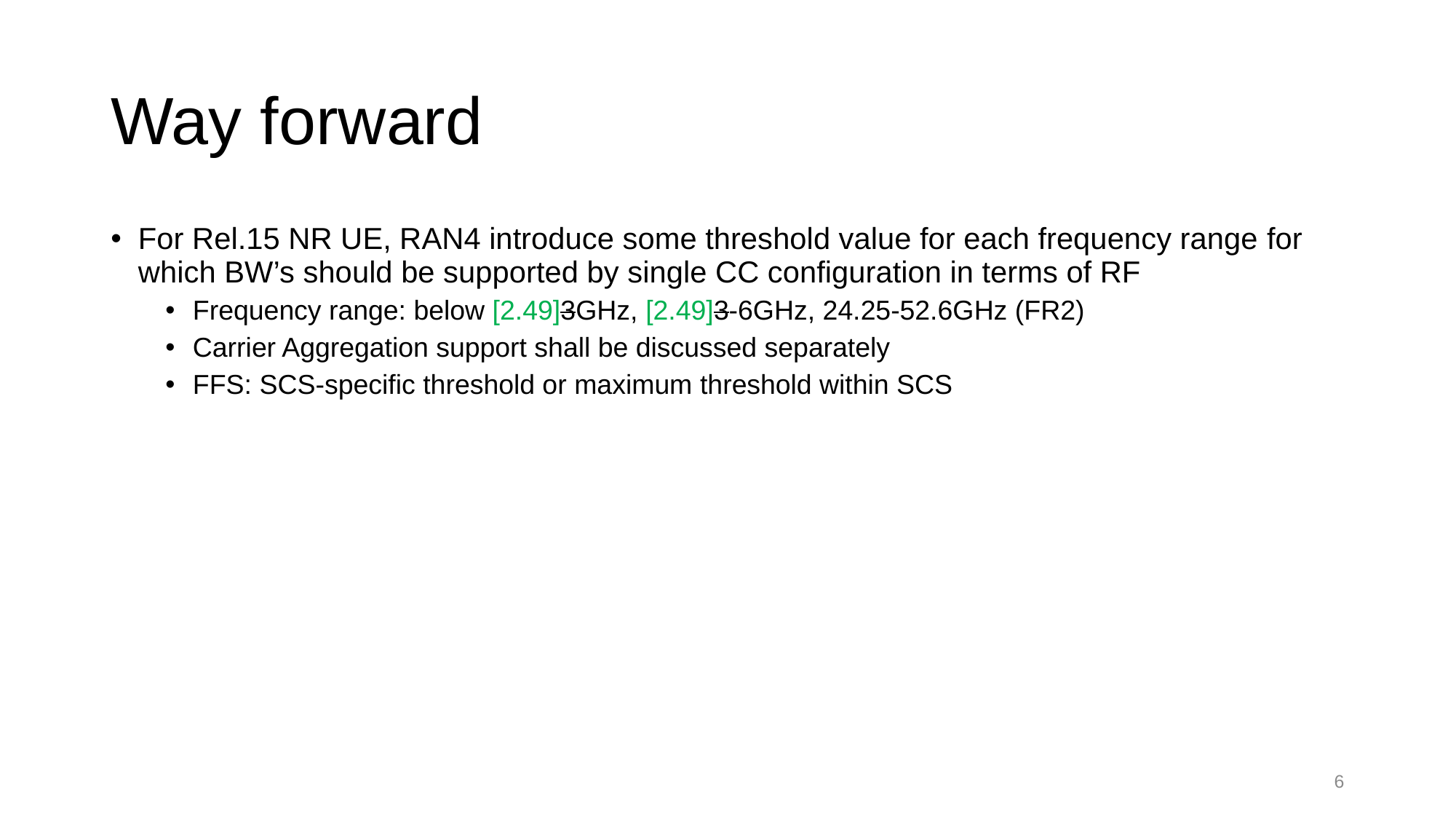

# Way forward
For Rel.15 NR UE, RAN4 introduce some threshold value for each frequency range for which BW’s should be supported by single CC configuration in terms of RF
Frequency range: below [2.49]3GHz, [2.49]3-6GHz, 24.25-52.6GHz (FR2)
Carrier Aggregation support shall be discussed separately
FFS: SCS-specific threshold or maximum threshold within SCS
6